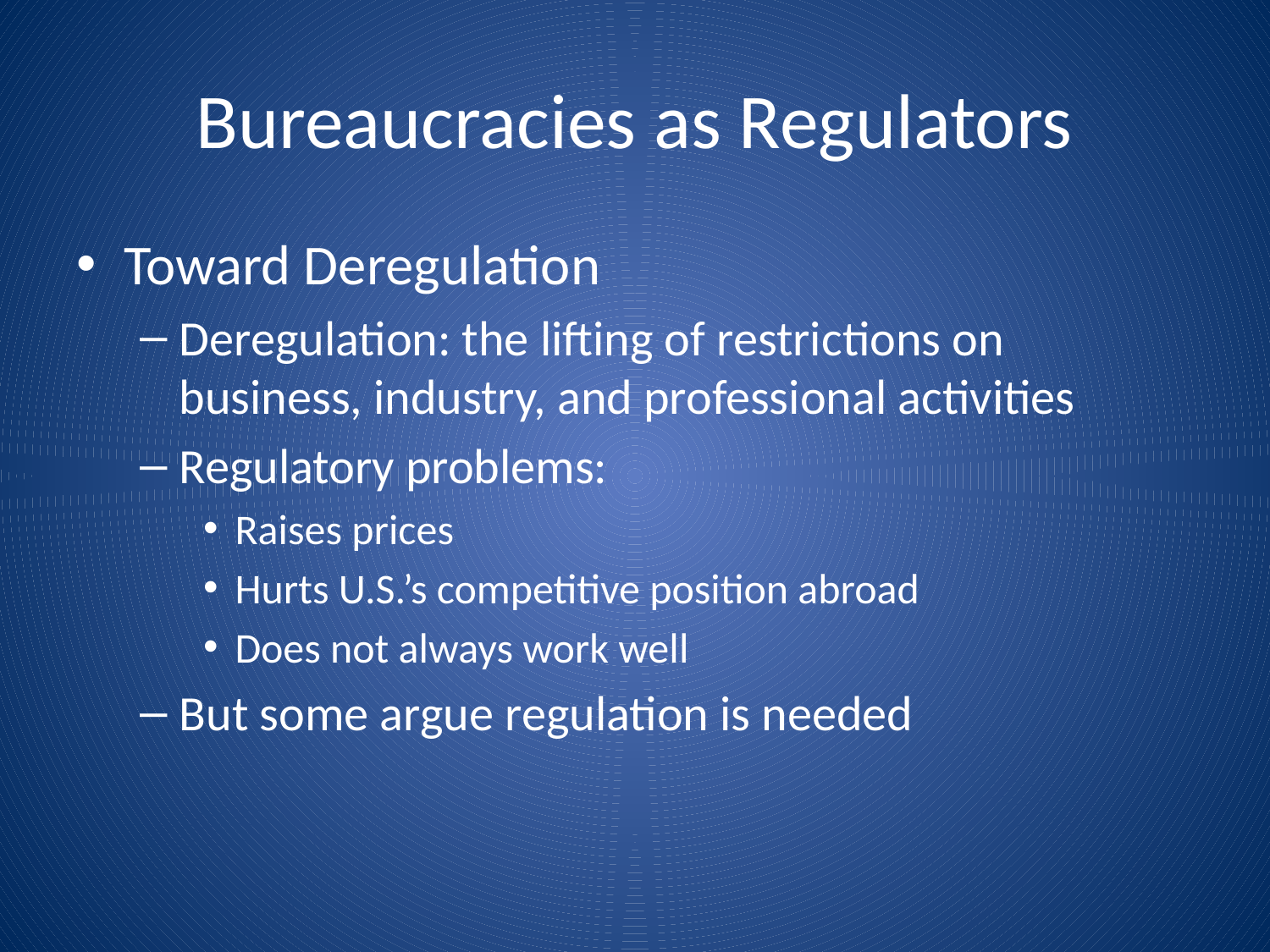

# Bureaucracies as Regulators
Toward Deregulation
Deregulation: the lifting of restrictions on business, industry, and professional activities
Regulatory problems:
Raises prices
Hurts U.S.’s competitive position abroad
Does not always work well
But some argue regulation is needed